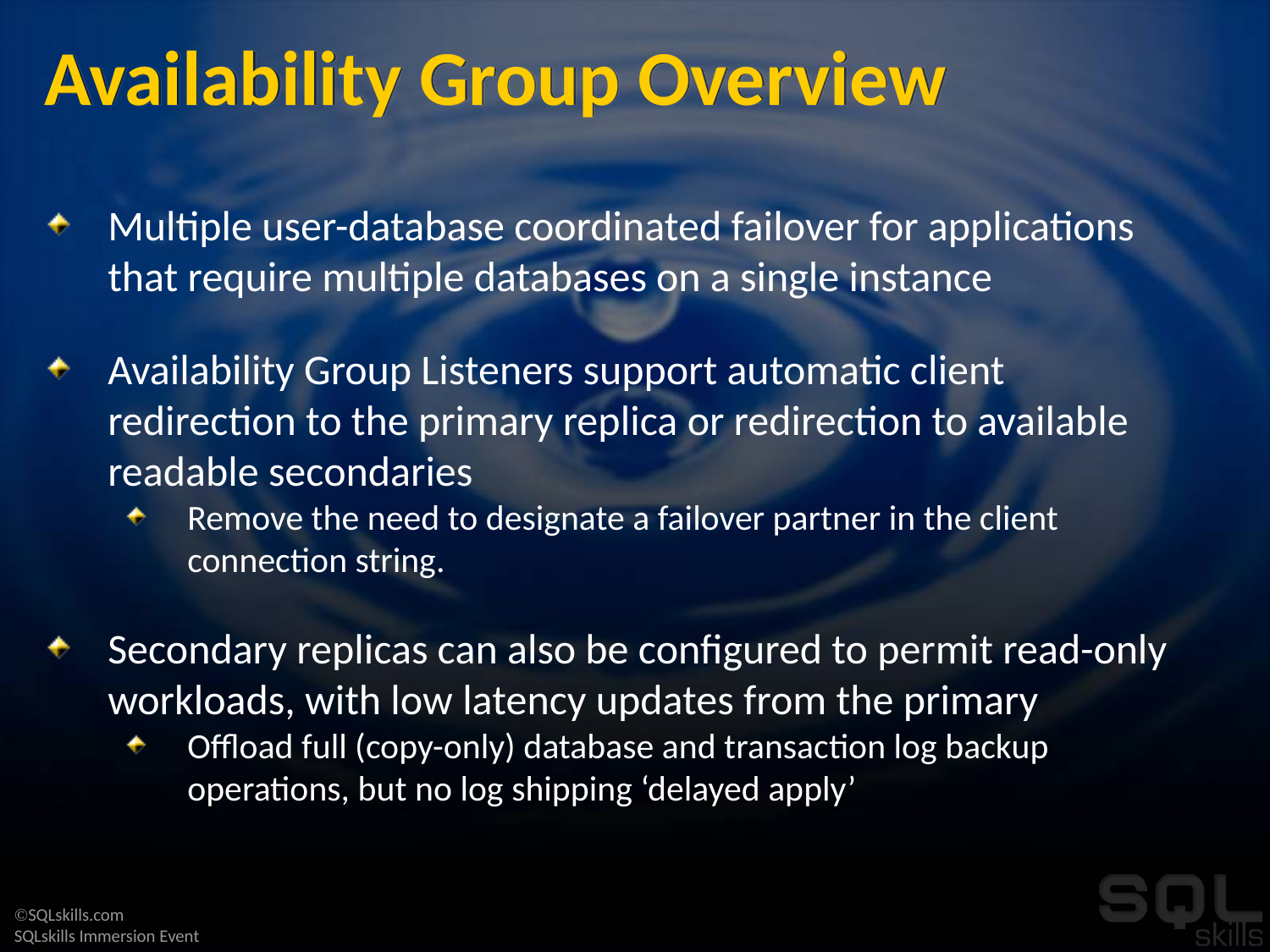

# Availability Group Overview
Multiple user-database coordinated failover for applications that require multiple databases on a single instance

Availability Group Listeners support automatic client redirection to the primary replica or redirection to available readable secondaries
Remove the need to designate a failover partner in the client connection string.

Secondary replicas can also be configured to permit read-only workloads, with low latency updates from the primary
Offload full (copy-only) database and transaction log backup operations, but no log shipping ‘delayed apply’